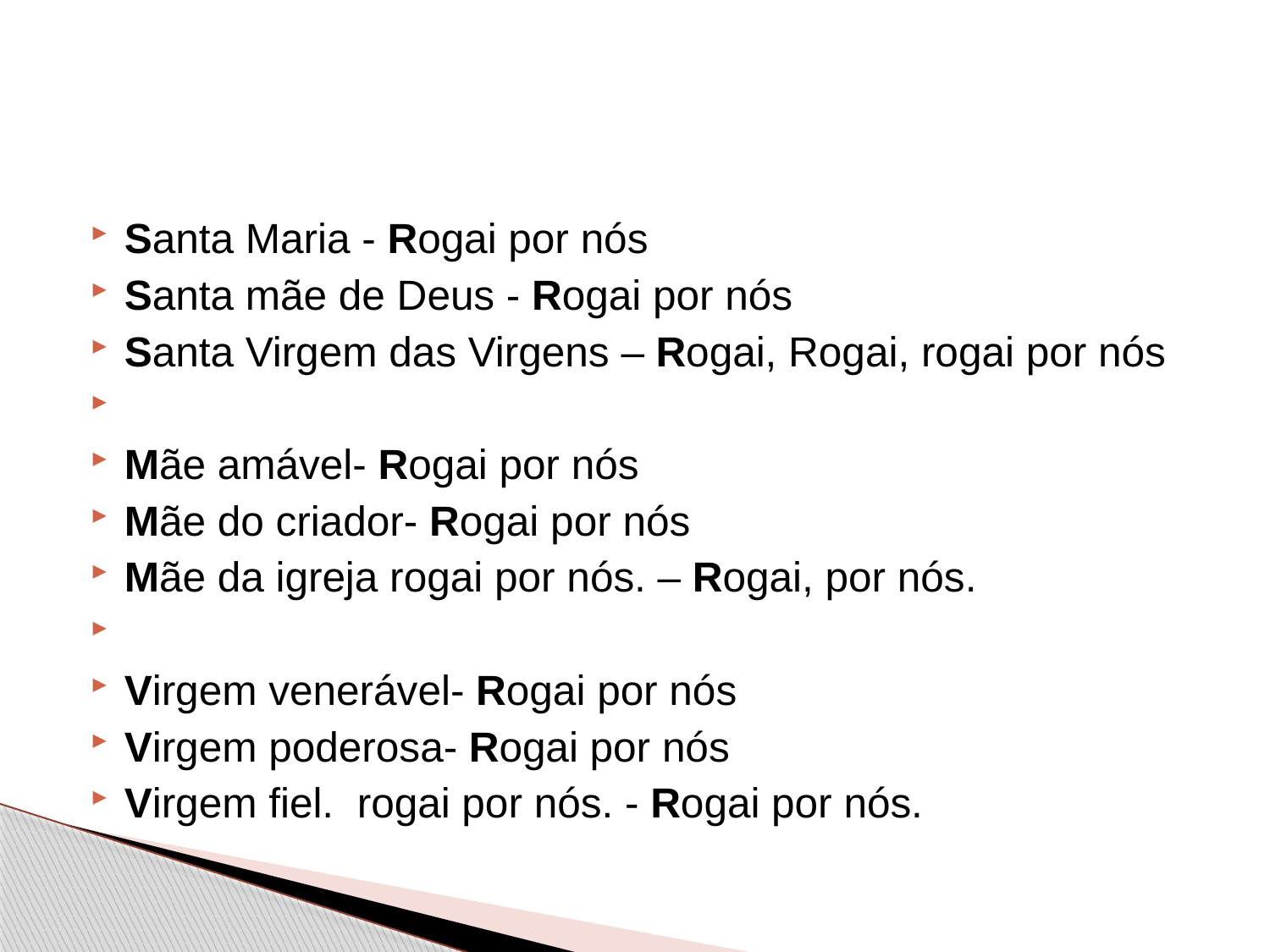

#
Santa Maria - Rogai por nós
Santa mãe de Deus - Rogai por nós
Santa Virgem das Virgens – Rogai, Rogai, rogai por nós

Mãe amável- Rogai por nós
Mãe do criador- Rogai por nós
Mãe da igreja rogai por nós. – Rogai, por nós.

Virgem venerável- Rogai por nós
Virgem poderosa- Rogai por nós
Virgem fiel.  rogai por nós. - Rogai por nós.